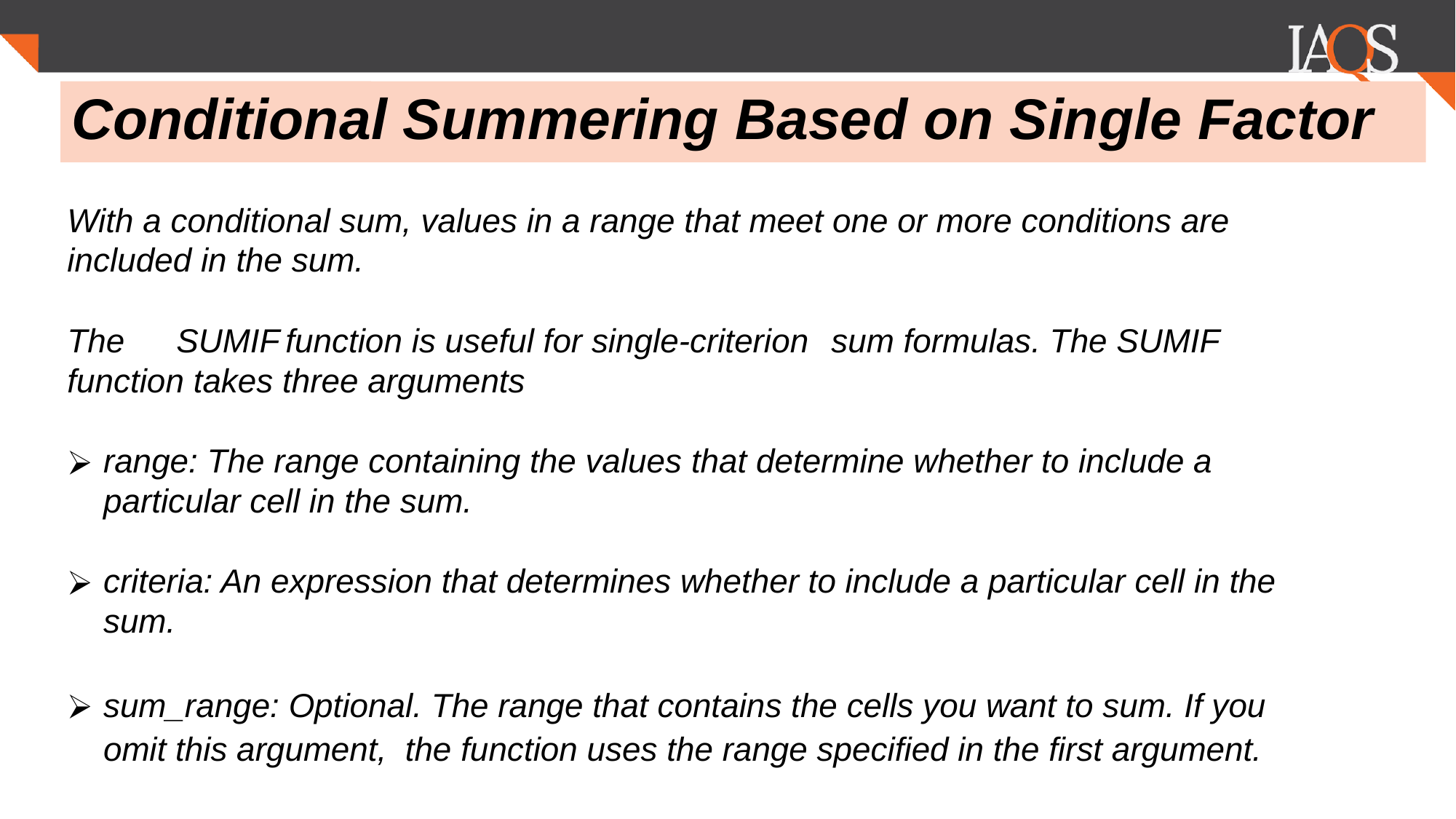

.

# Conditional Summering Based on Single Factor
With a conditional sum, values in a range that meet one or more conditions are included in the sum.

The	SUMIF	function is useful for single-criterion	sum formulas. The SUMIF function takes three arguments

range: The range containing the values that determine whether to include a particular cell in the sum.

criteria: An expression that determines whether to include a particular cell in the sum.

sum_range: Optional. The range that contains the cells you want to sum. If you omit this argument,  the function uses the range specified in the first argument.